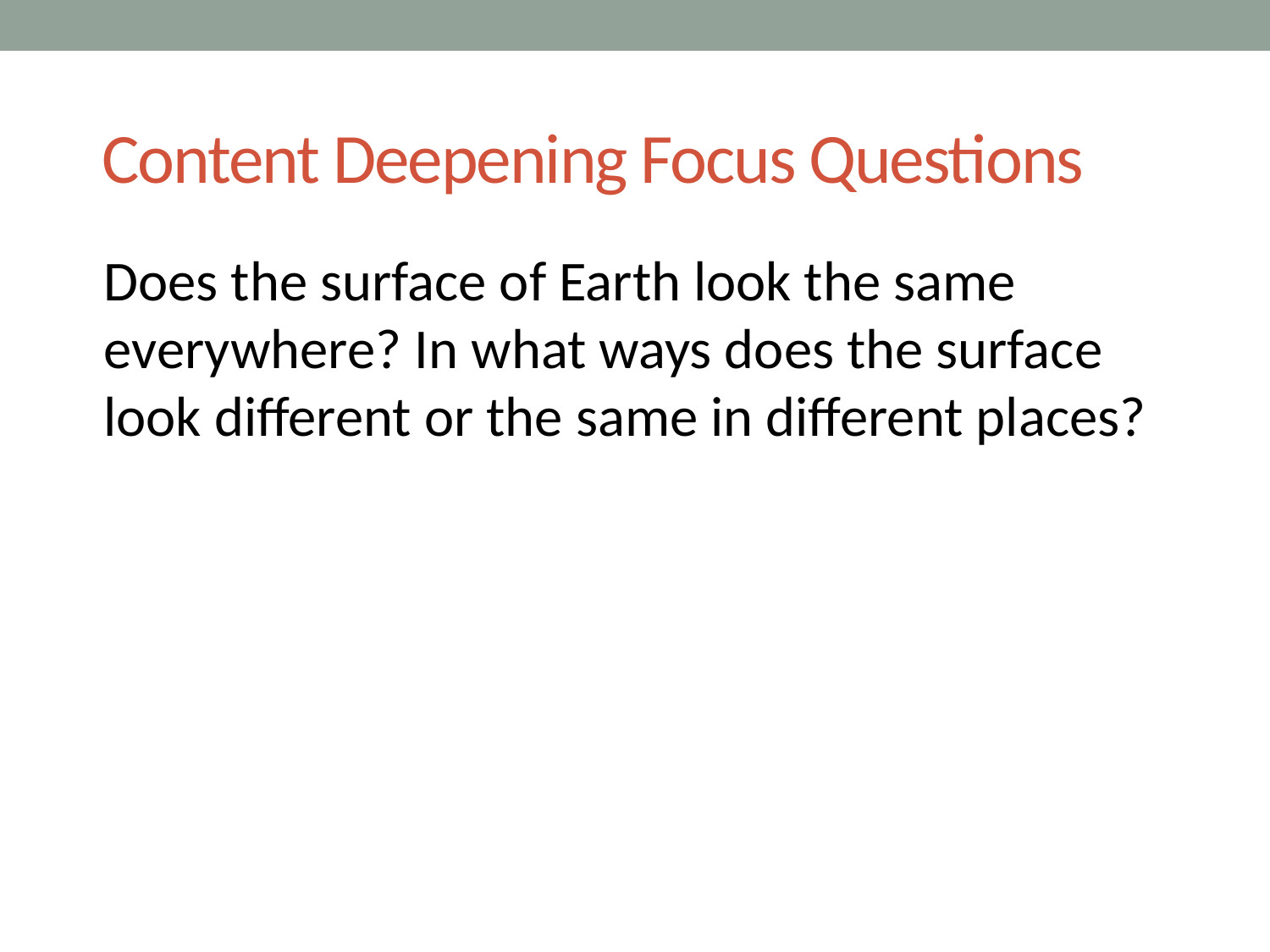

# Content Deepening Focus Questions
Does the surface of Earth look the same everywhere? In what ways does the surface look different or the same in different places?